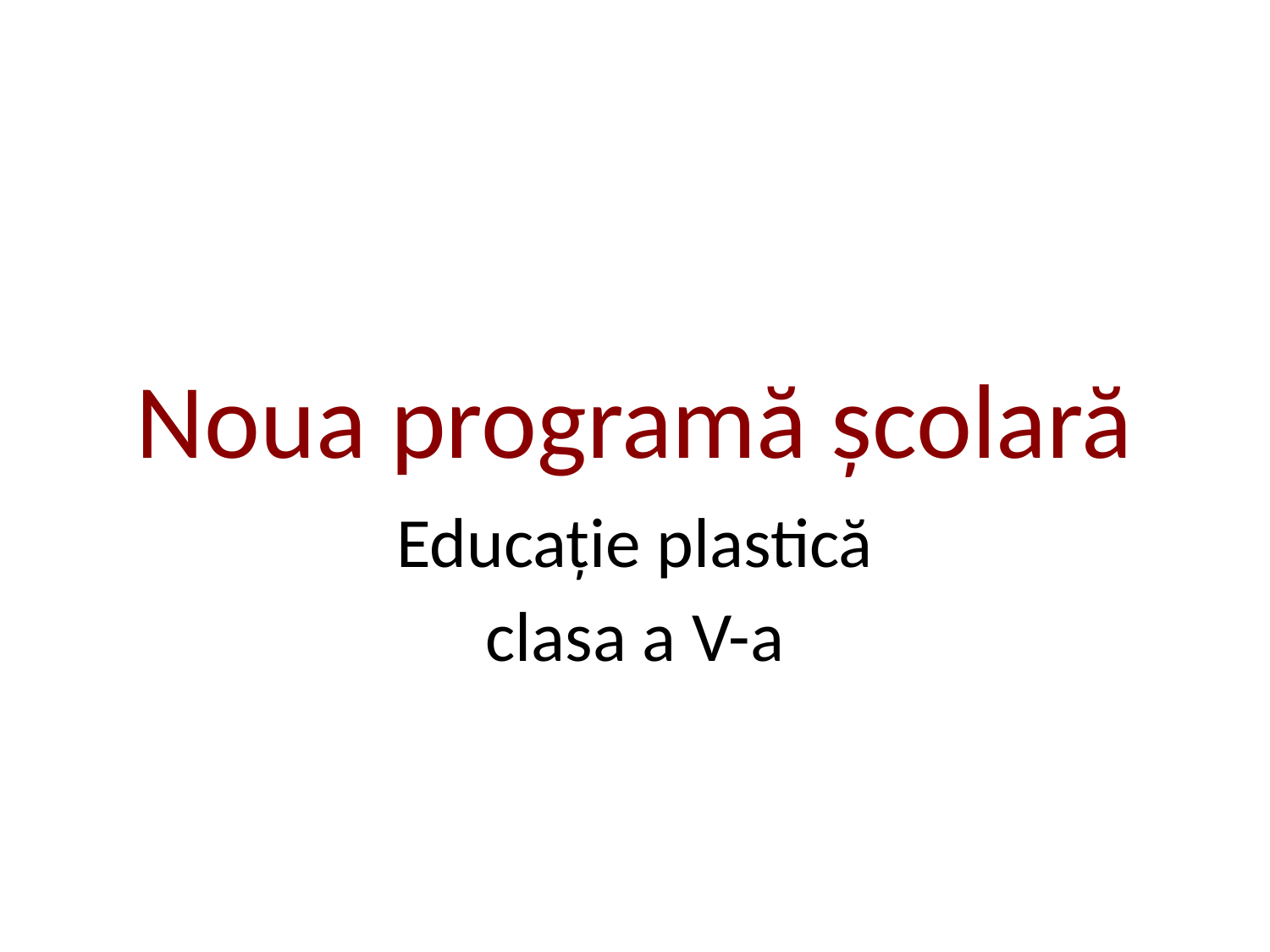

# Noua programă școlară
Educație plastică
clasa a V-a